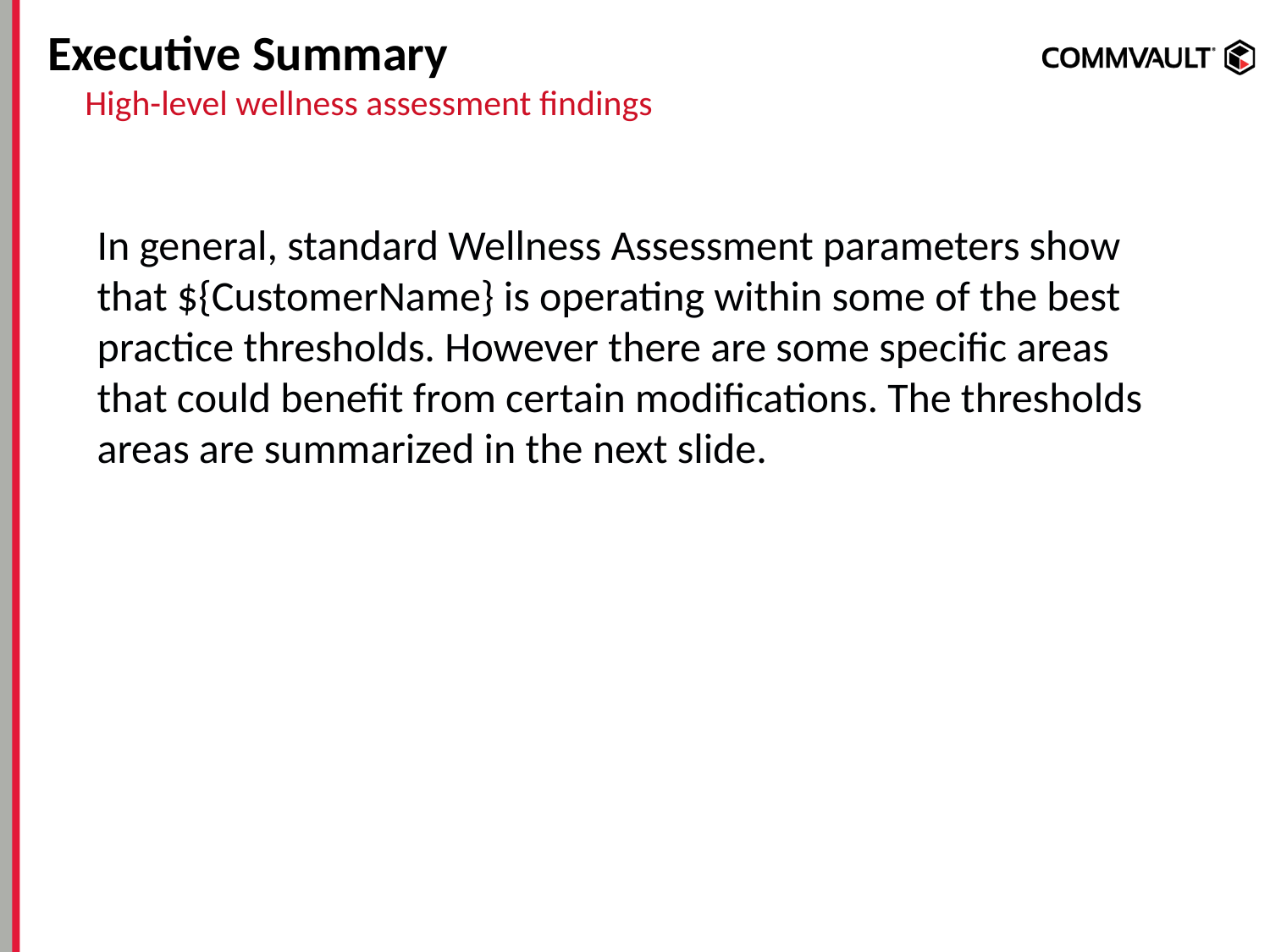

# Executive Summary
High-level wellness assessment findings
In general, standard Wellness Assessment parameters show that ${CustomerName} is operating within some of the best practice thresholds. However there are some specific areas that could benefit from certain modifications. The thresholds areas are summarized in the next slide.